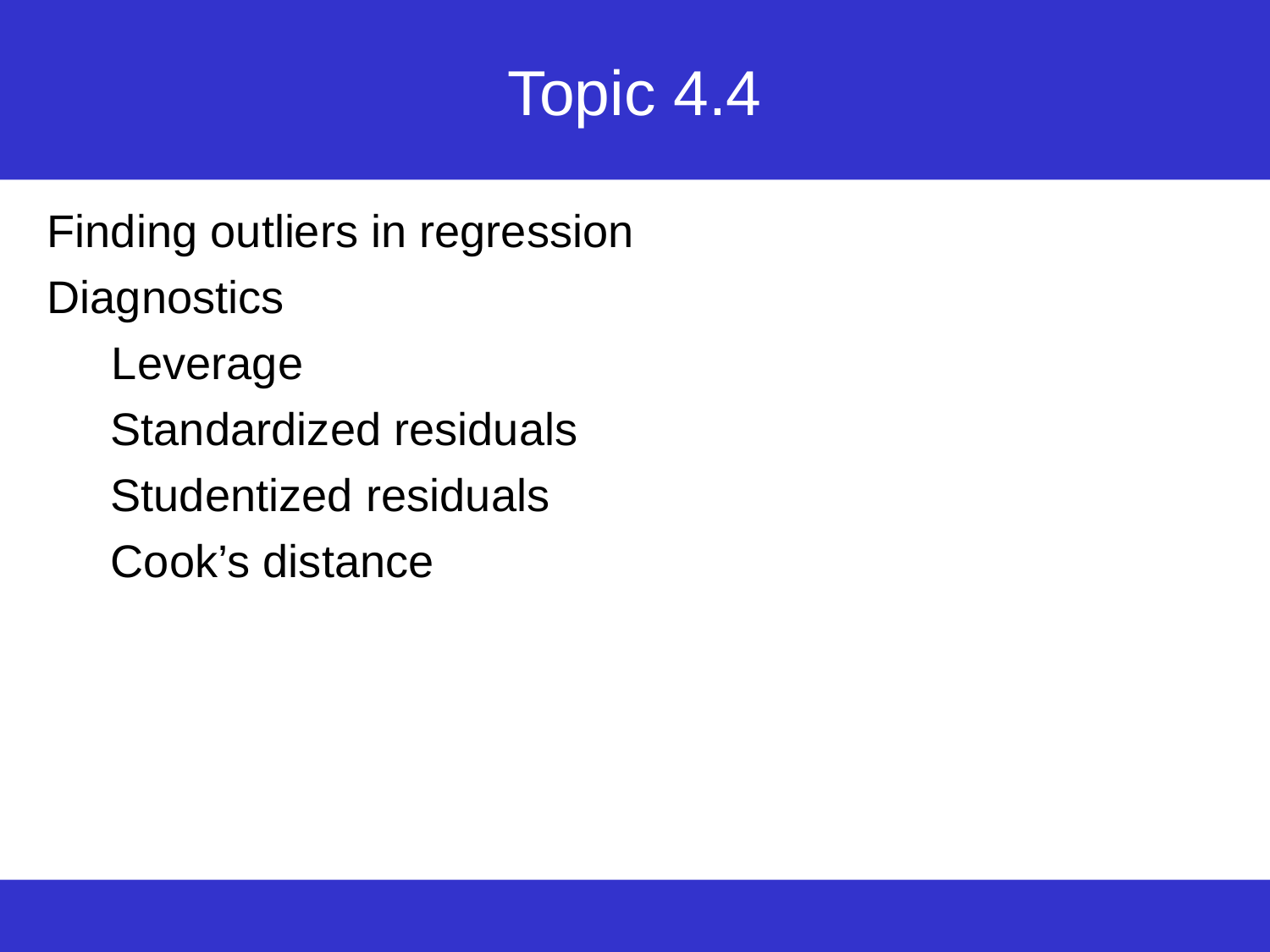

# Topic 4.4
Finding outliers in regression
Diagnostics
Leverage
Standardized residuals
Studentized residuals
Cook’s distance